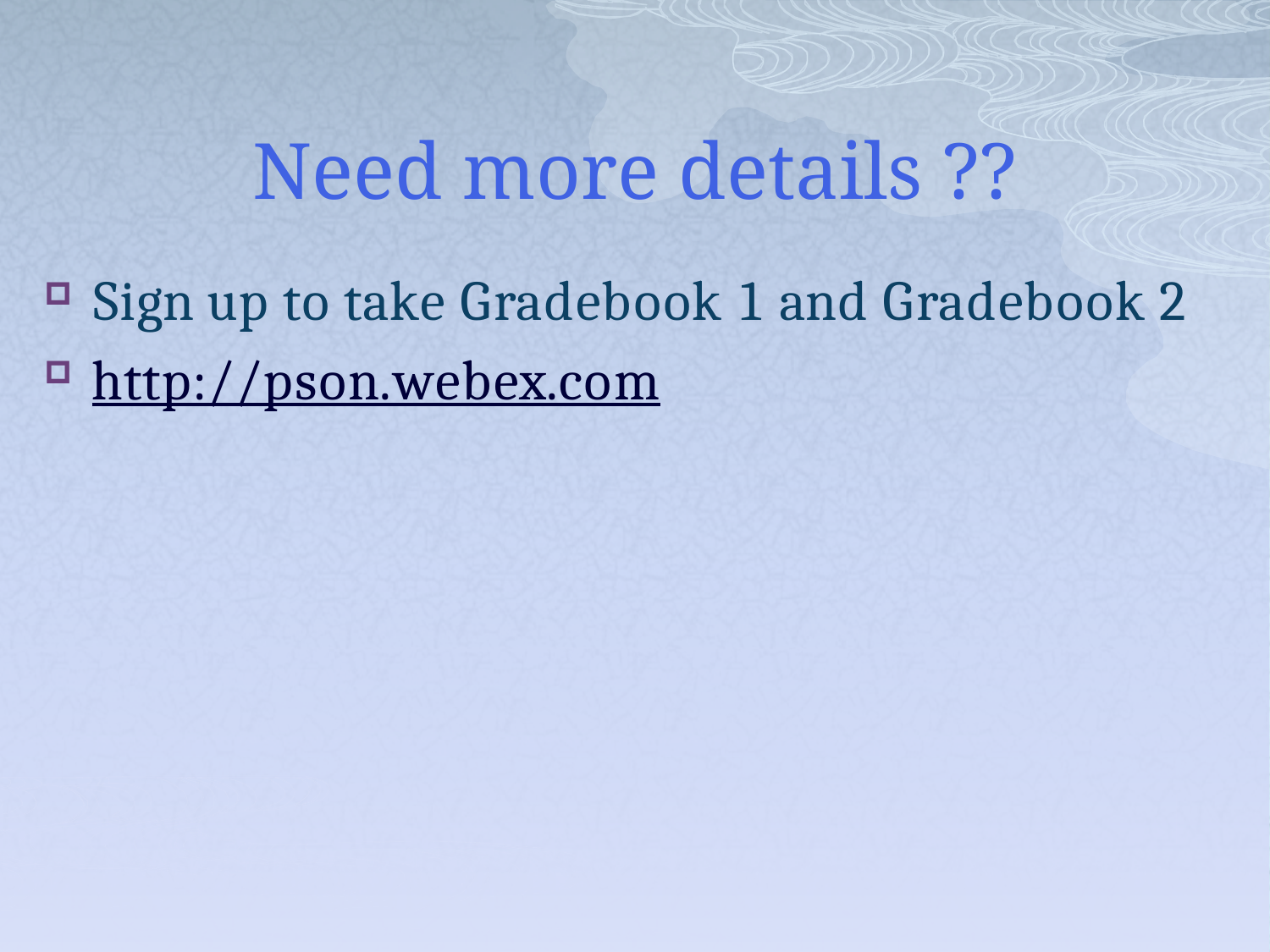

# Need more details ??
Sign up to take Gradebook 1 and Gradebook 2
http://pson.webex.com